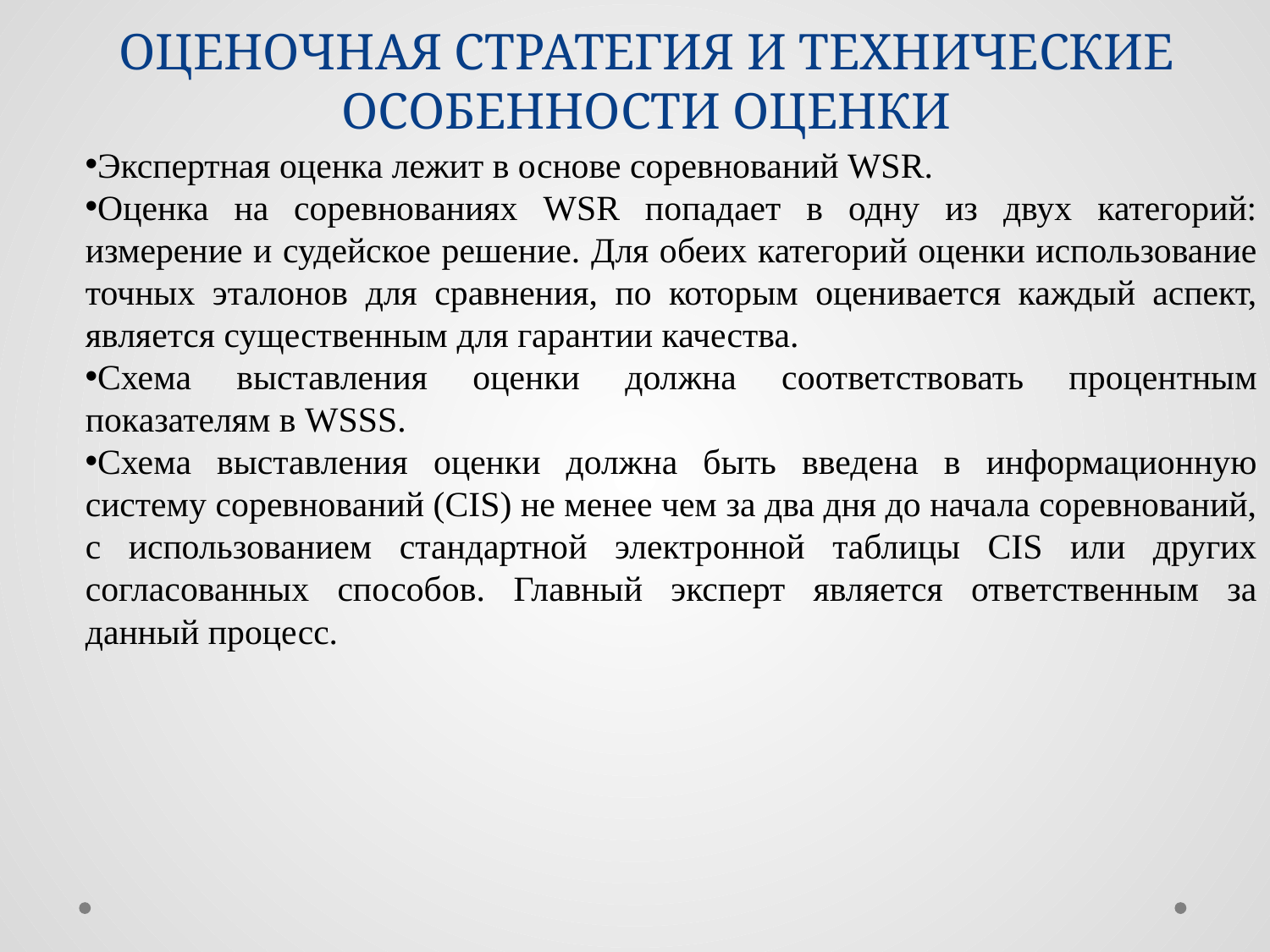

# ОЦЕНОЧНАЯ СТРАТЕГИЯ И ТЕХНИЧЕСКИЕ ОСОБЕННОСТИ ОЦЕНКИ
Экспертная оценка лежит в основе соревнований WSR.
Оценка на соревнованиях WSR попадает в одну из двух категорий: измерение и судейское решение. Для обеих категорий оценки использование точных эталонов для сравнения, по которым оценивается каждый аспект, является существенным для гарантии качества.
Схема выставления оценки должна соответствовать процентным показателям в WSSS.
Схема выставления оценки должна быть введена в информационную систему соревнований (CIS) не менее чем за два дня до начала соревнований, с использованием стандартной электронной таблицы CIS или других согласованных способов. Главный эксперт является ответственным за данный процесс.